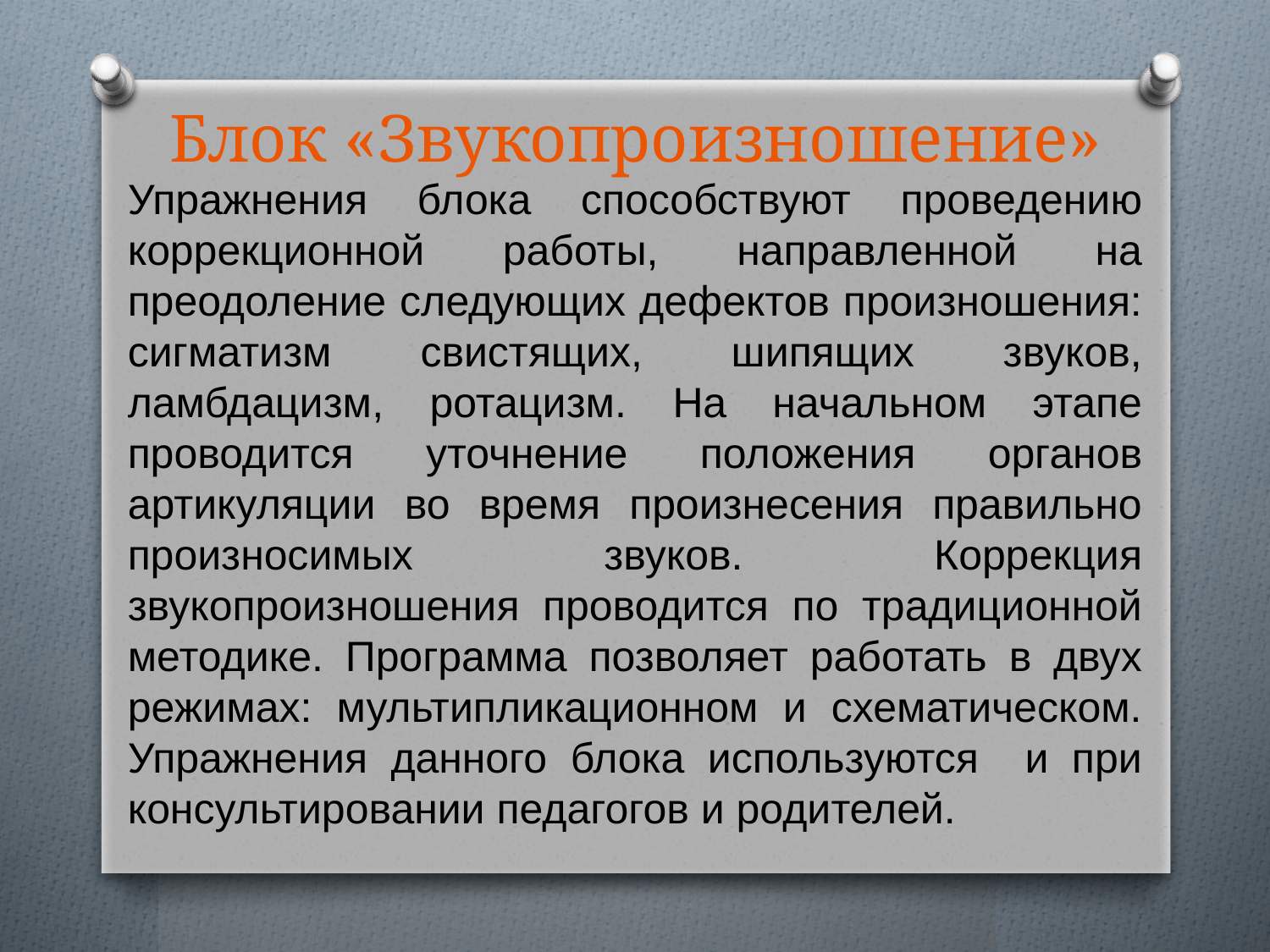

# Блок «Звукопроизношение»
Упражнения блока способствуют проведению коррекционной работы, направленной на преодоление следующих дефектов произношения: сигматизм свистящих, шипящих звуков, ламбдацизм, ротацизм. На начальном этапе проводится уточнение положения органов артикуляции во время произнесения правильно произносимых звуков. Коррекция звукопроизношения проводится по традиционной методике. Программа позволяет работать в двух режимах: мультипликационном и схематическом. Упражнения данного блока используются  и при консультировании педагогов и родителей.